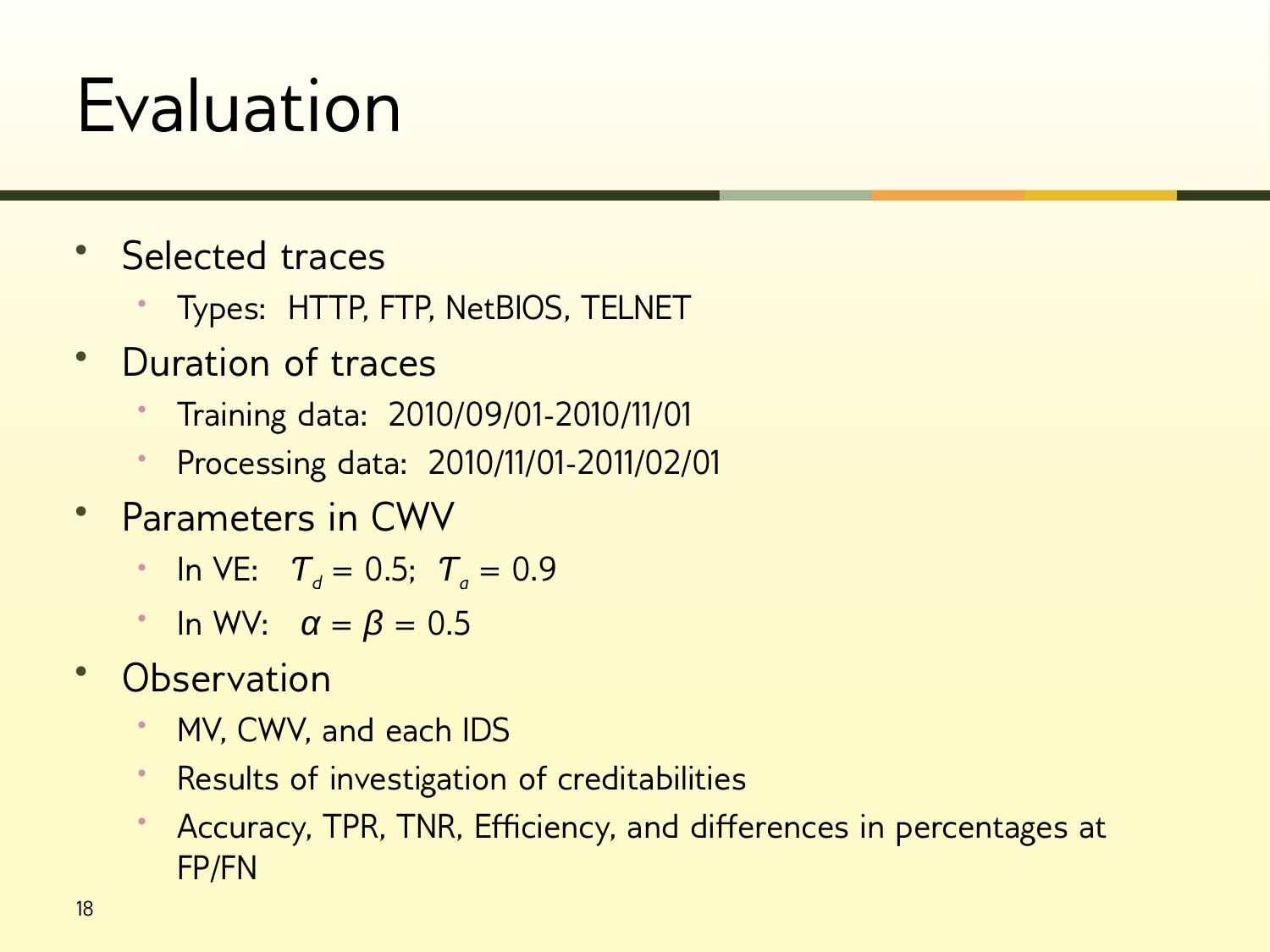

# Evaluation
Selected traces
Types:  HTTP, FTP, NetBIOS, TELNET
Duration of traces
Training data:  2010/09/01-2010/11/01
Processing data:  2010/11/01-2011/02/01
Parameters in CWV
In VE:   Ƭd = 0.5;  Ƭa = 0.9
In WV:   α = β = 0.5
Observation
MV, CWV, and each IDS
Results of investigation of creditabilities
Accuracy, TPR, TNR, Efficiency, and differences in percentages at FP/FN
18